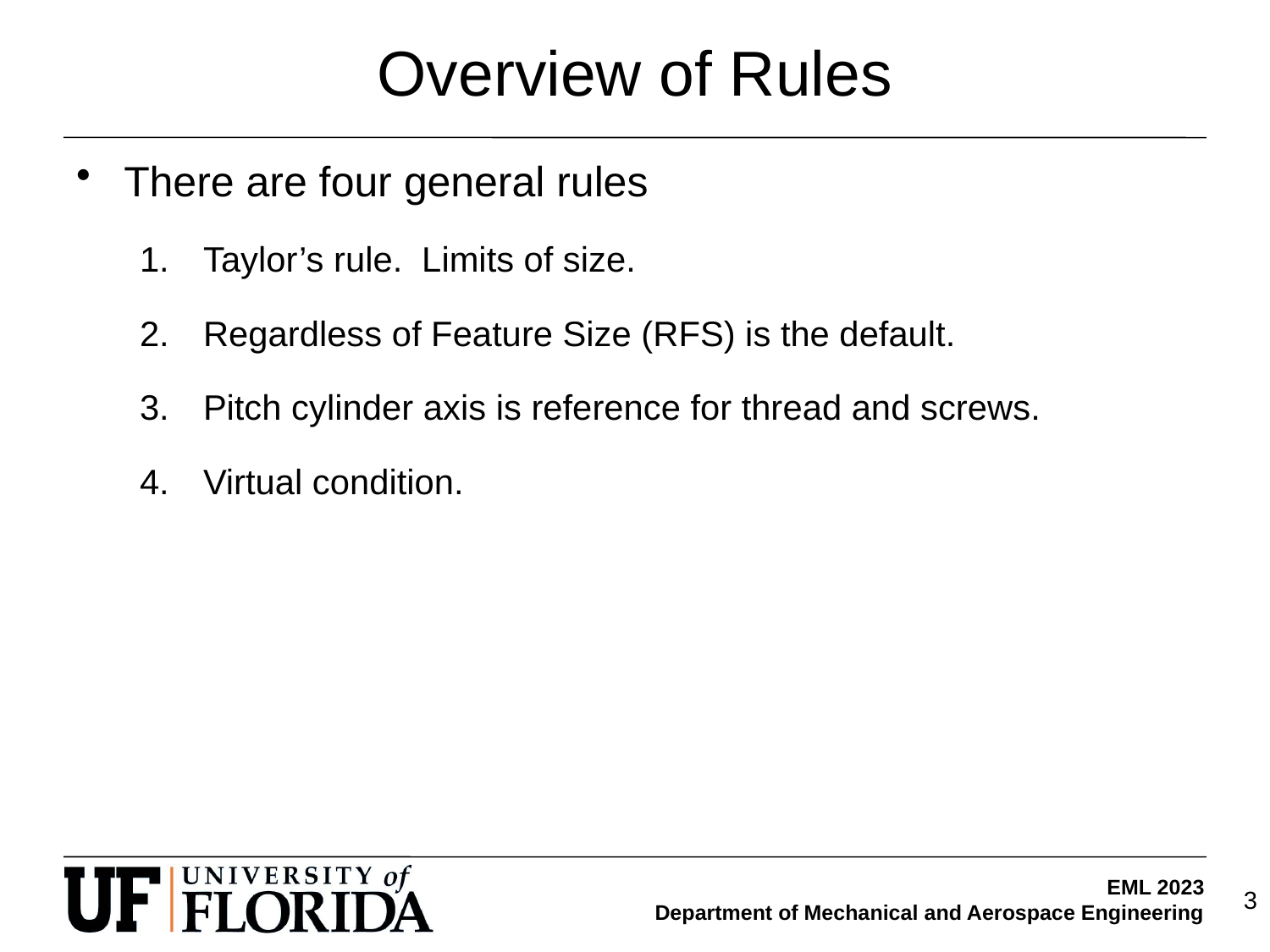

# Overview of Rules
There are four general rules
Taylor’s rule.  Limits of size.
Regardless of Feature Size (RFS) is the default.
Pitch cylinder axis is reference for thread and screws.
Virtual condition.
3